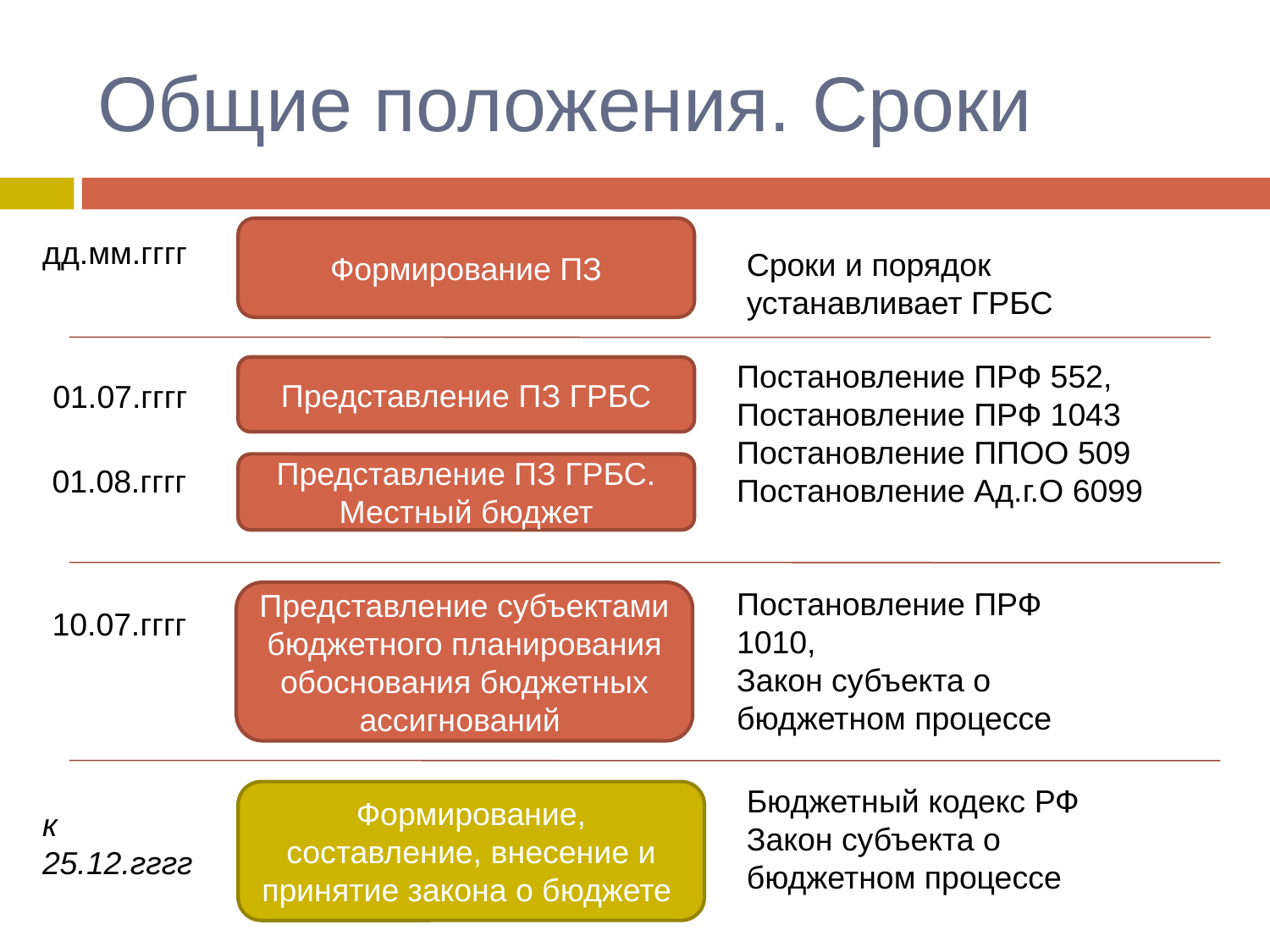

# Общие положения. Сроки
Формирование ПЗ

дд.мм.гггг
Сроки и порядок устанавливает ГРБС
Постановление ПРФ 552,
Постановление ПРФ 1043
Постановление ППОО 509
Постановление Ад.г.О 6099
Представление ПЗ ГРБС
01.07.гггг
Представление ПЗ ГРБС. Местный бюджет
01.08.гггг
Постановление ПРФ 1010,
Закон субъекта о бюджетном процессе
Представление субъектами бюджетного планирования обоснования бюджетных ассигнований
10.07.гггг
Бюджетный кодекс РФ
Закон субъекта о бюджетном процессе
Формирование, составление, внесение и принятие закона о бюджете
к  25.12.гггг